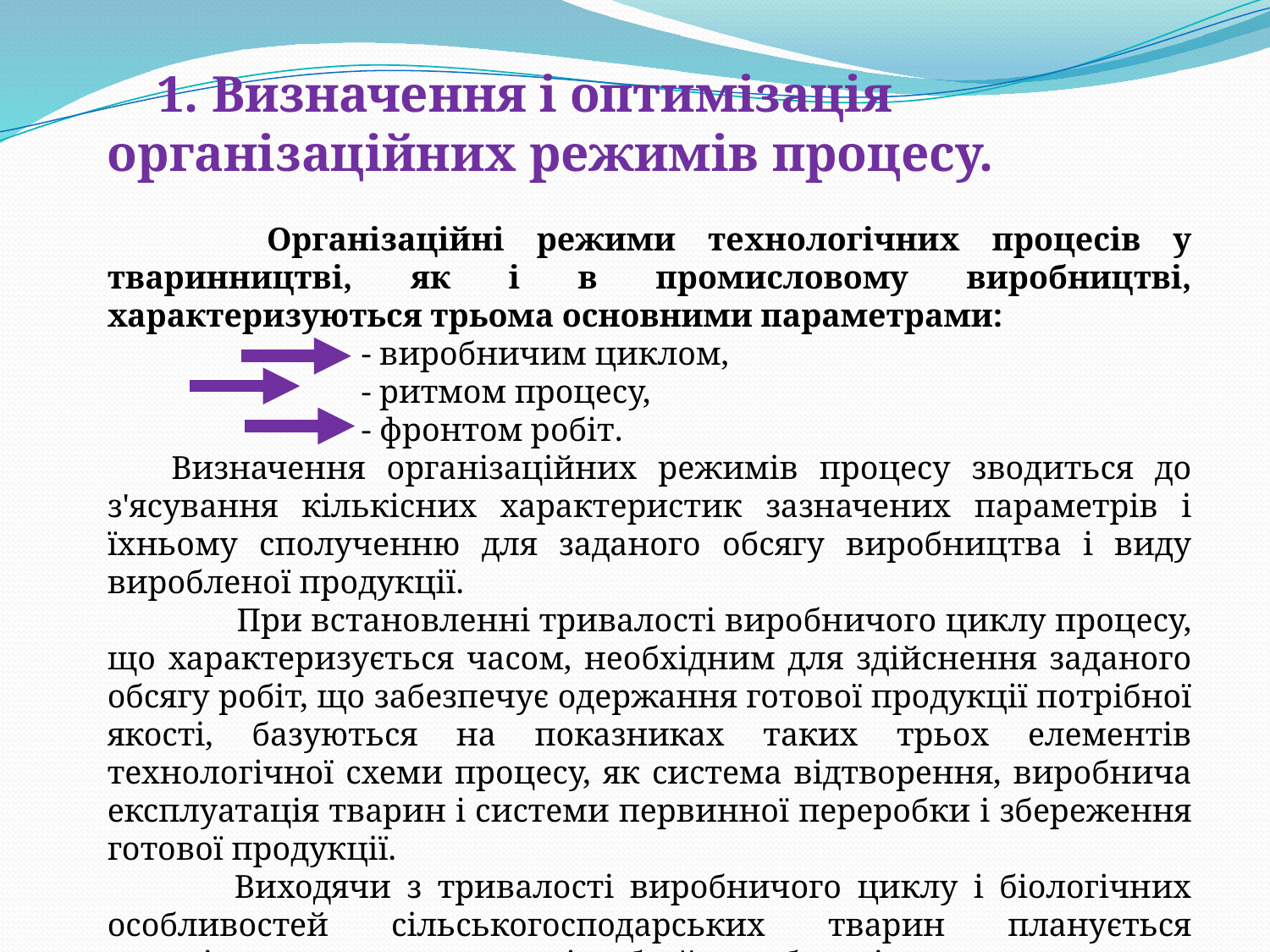

1. Визначення і оптимізація організаційних режимів процесу.

	 Організаційні режими технологічних процесів у тваринництві, як і в промисловому виробництві, характеризуються трьома основними параметрами:
		- виробничим циклом,
		- ритмом процесу,
		- фронтом робіт.
   Визначення організаційних режимів процесу зводиться до з'ясування кількісних характеристик зазначених параметрів і їхньому сполученню для заданого обсягу виробництва і виду виробленої продукції.
   	При встановленні тривалості виробничого циклу процесу, що характеризується часом, необхідним для здійснення заданого обсягу робіт, що забезпечує одержання готової продукції потрібної якості, базуються на показниках таких трьох елементів технологічної схеми процесу, як система відтворення, виробнича експлуатація тварин і системи первинної переробки і збереження готової продукції.
	Виходячи з тривалості виробничого циклу і біологічних особливостей сільськогосподарських тварин планується кратність повторення циклів або його оборотів протягом одного року, так називана циклічність усього виробництва.